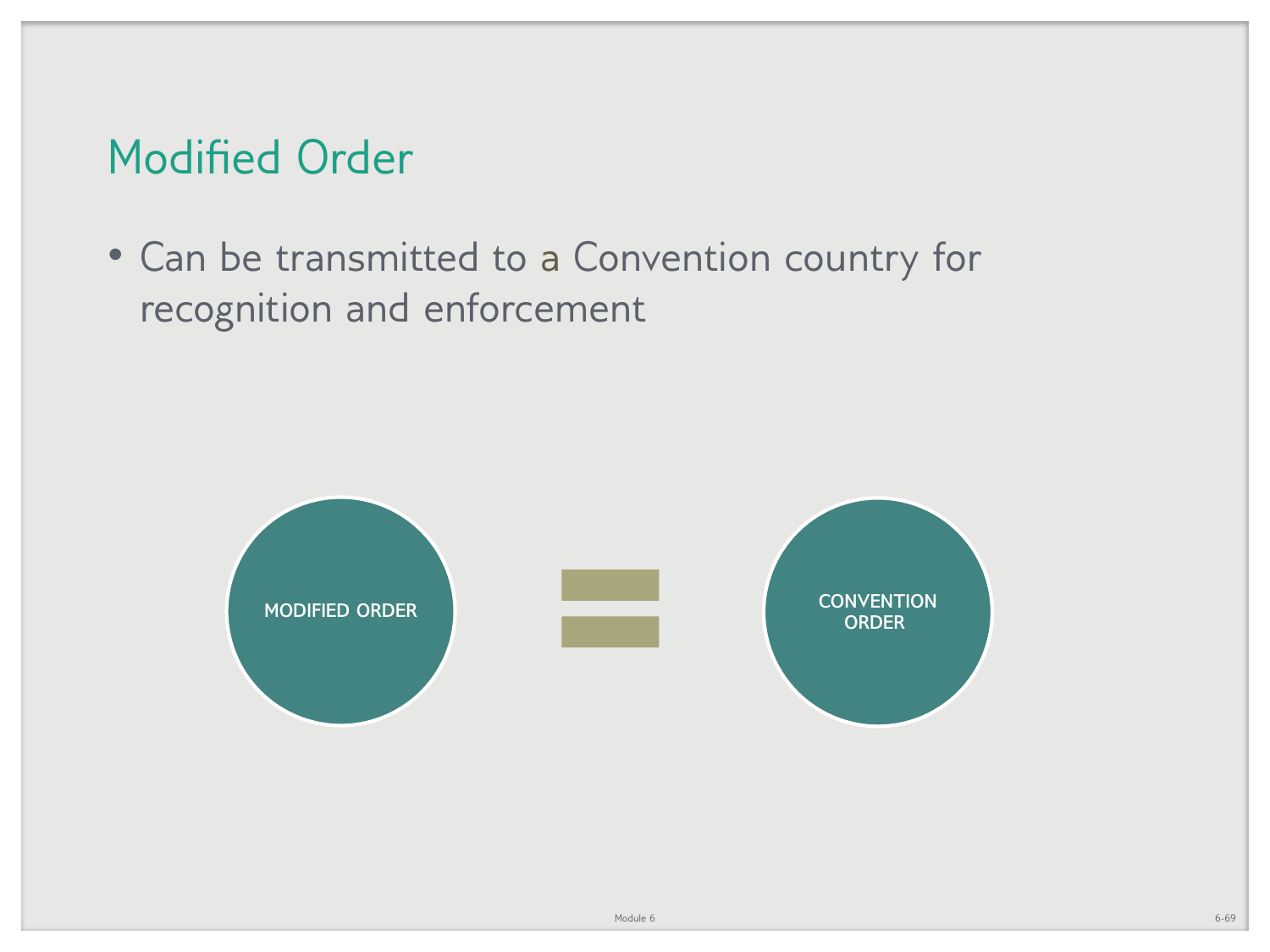

# Modified Order
Can be transmitted to a Convention country for recognition and enforcement

MODIFIED ORDER

CONVENTION ORDER

Module 6
6-69